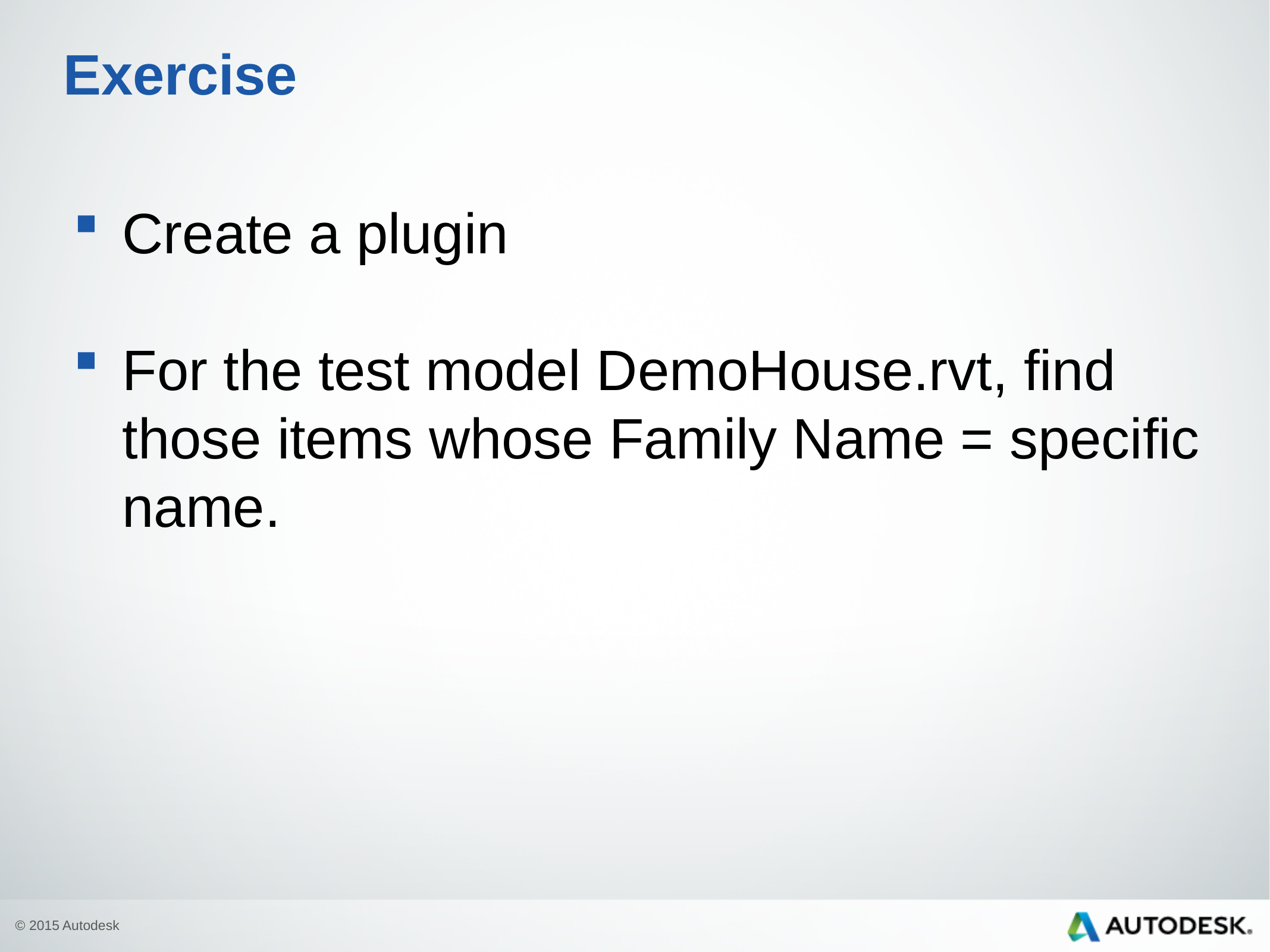

# Exercise
Create a plugin

For the test model DemoHouse.rvt, find those items whose Family Name = specific name.